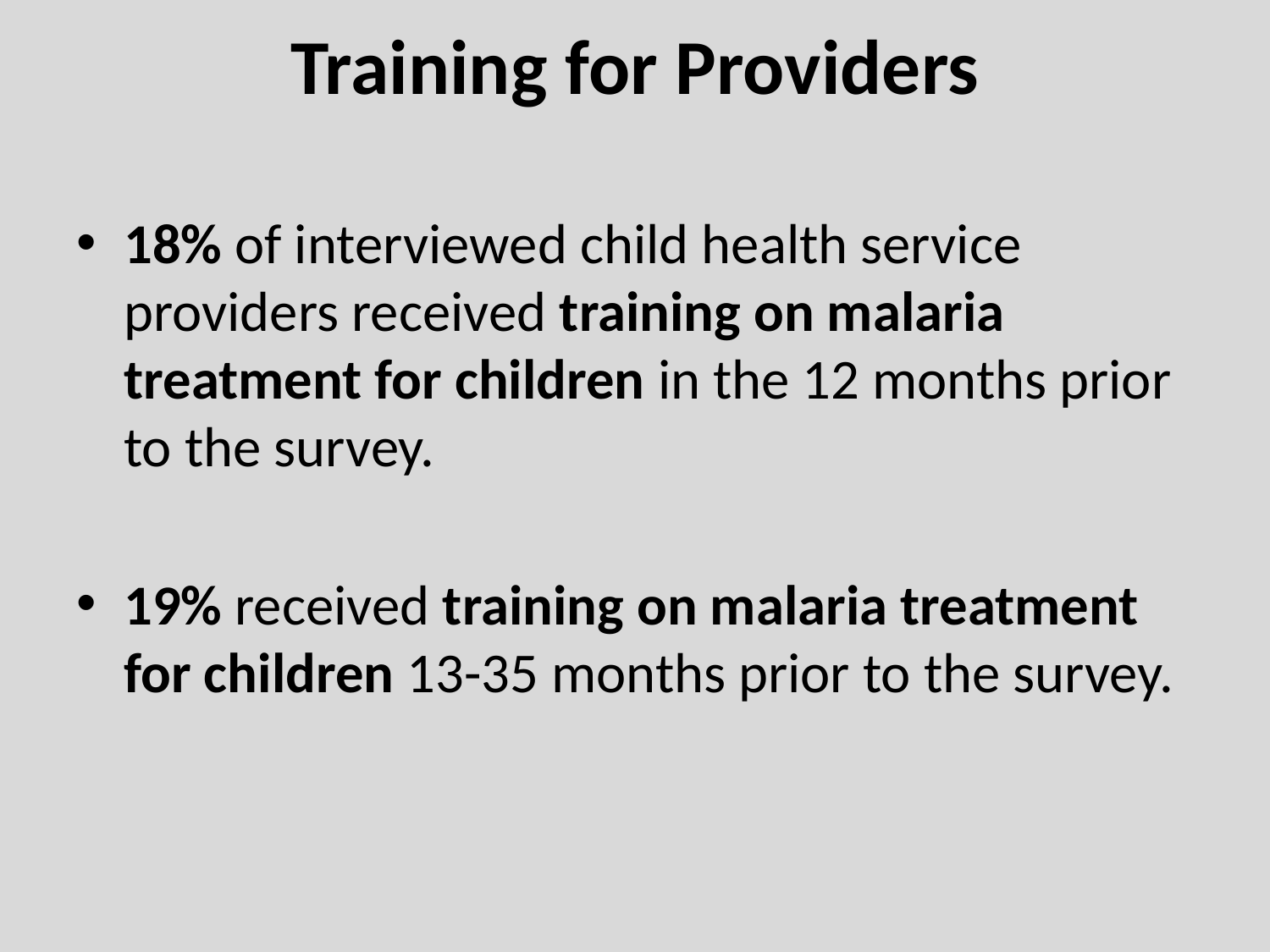

# Training for Providers
18% of interviewed child health service providers received training on malaria treatment for children in the 12 months prior to the survey.

19% received training on malaria treatment for children 13-35 months prior to the survey.